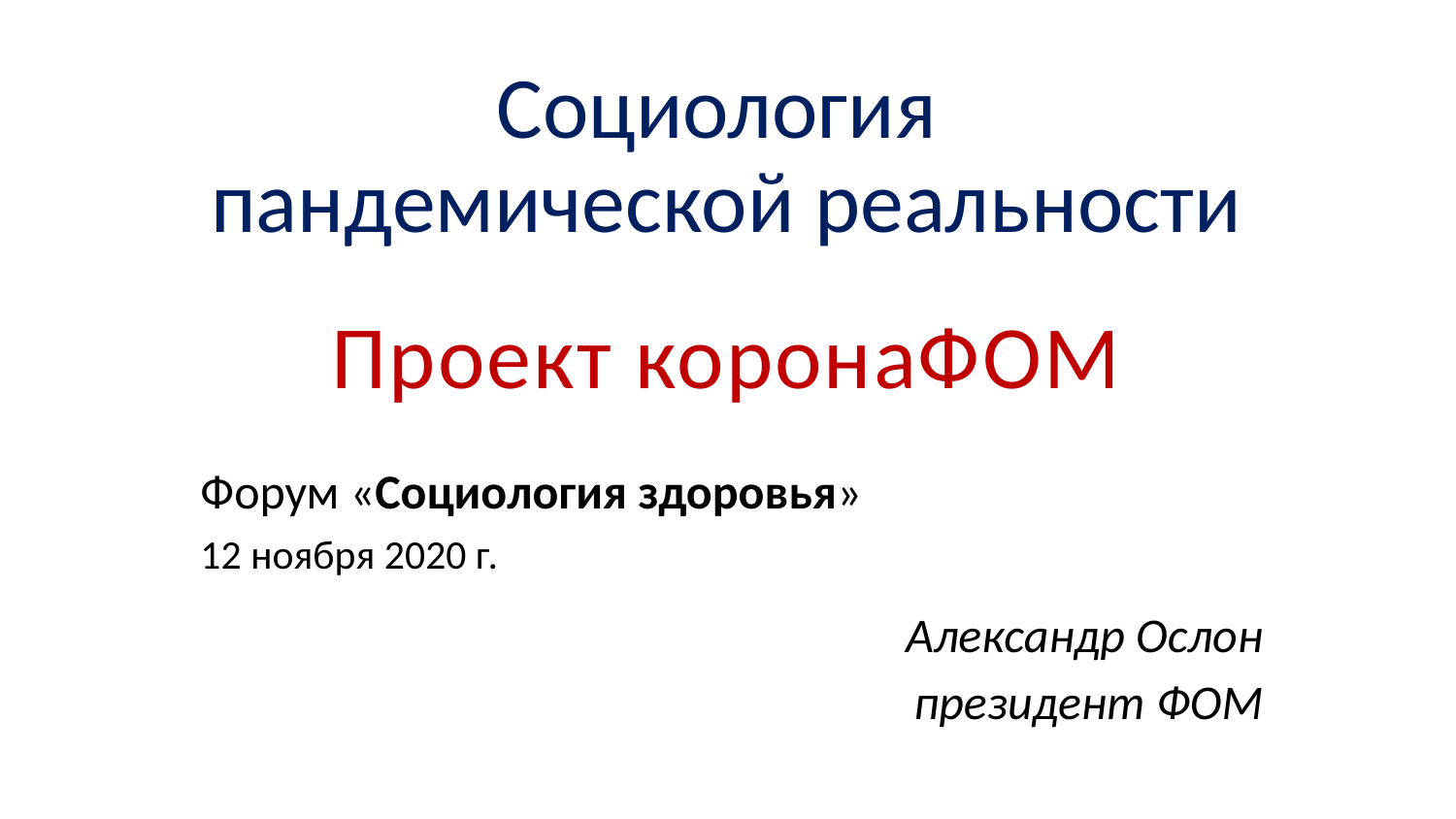

# Социология пандемической реальности Проект коронаФОМ
Форум «Социология здоровья»
12 ноября 2020 г.

Александр Ослон
президент ФОМ